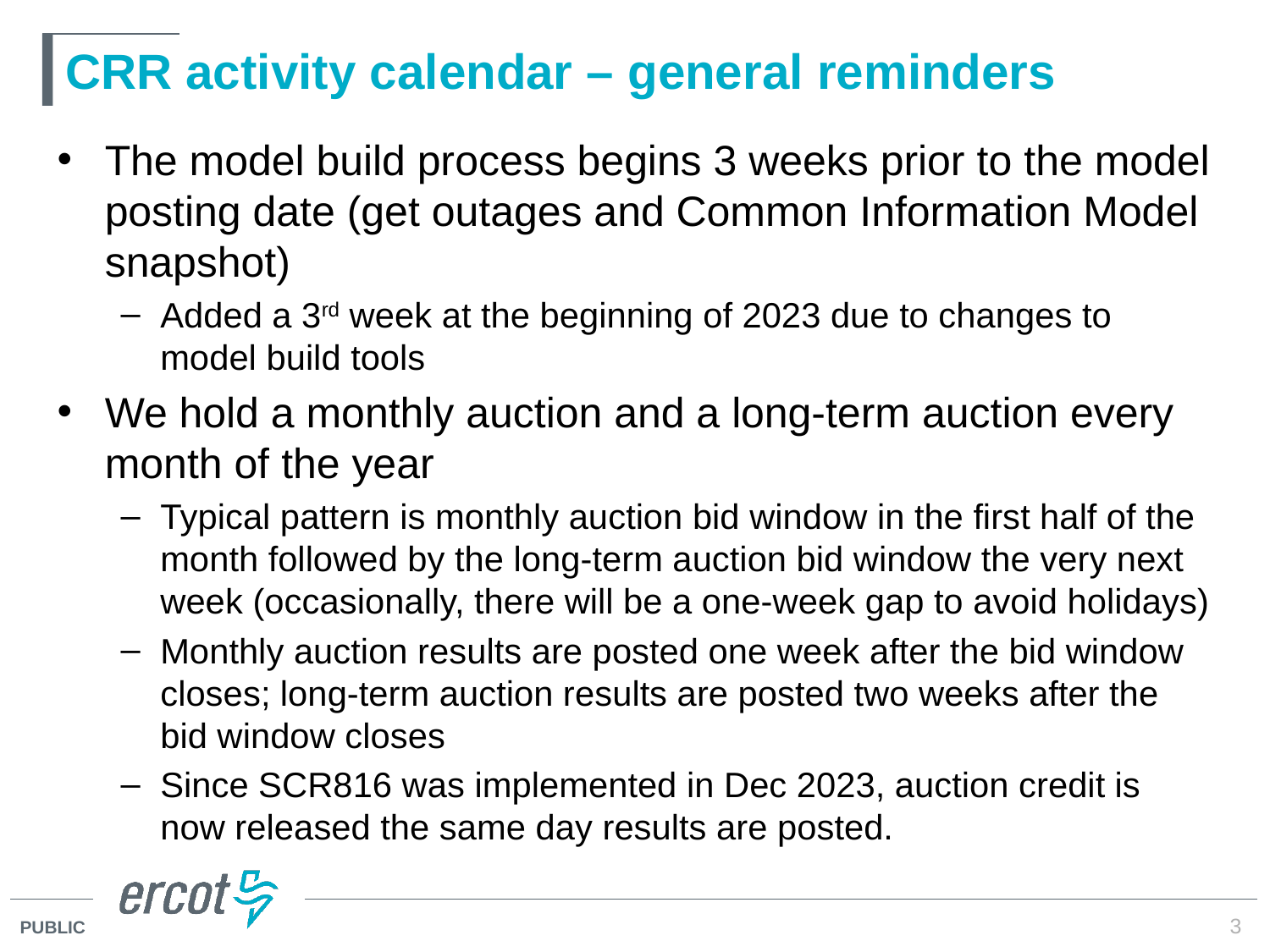

# CRR activity calendar – general reminders
The model build process begins 3 weeks prior to the model posting date (get outages and Common Information Model snapshot)
Added a 3rd week at the beginning of 2023 due to changes to model build tools
We hold a monthly auction and a long-term auction every month of the year
Typical pattern is monthly auction bid window in the first half of the month followed by the long-term auction bid window the very next week (occasionally, there will be a one-week gap to avoid holidays)
Monthly auction results are posted one week after the bid window closes; long-term auction results are posted two weeks after the bid window closes
Since SCR816 was implemented in Dec 2023, auction credit is now released the same day results are posted.
3